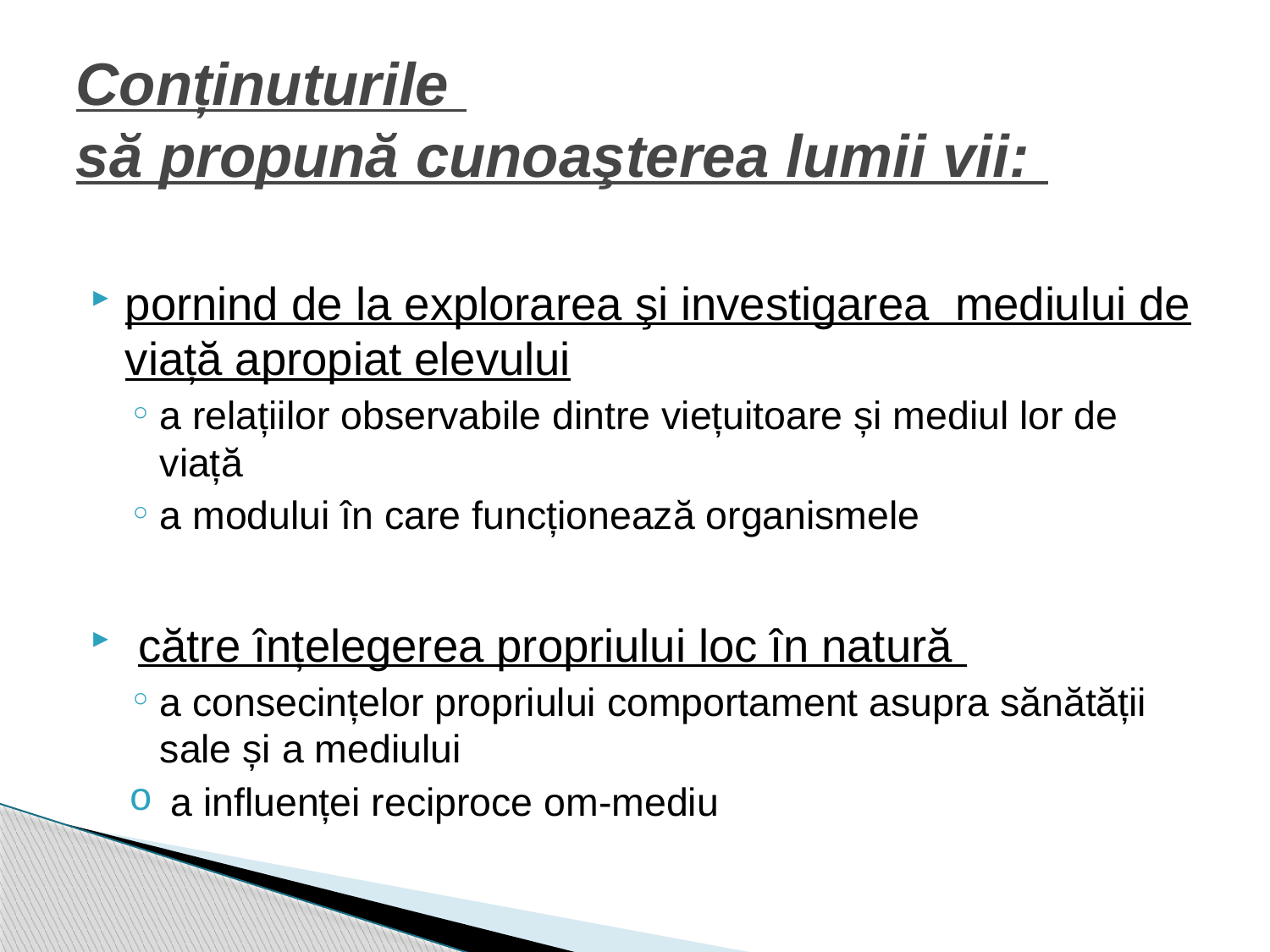

# Conținuturile să propună cunoaşterea lumii vii:

pornind de la explorarea şi investigarea  mediului de viață apropiat elevului
a relațiilor observabile dintre viețuitoare și mediul lor de viață
a modului în care funcționează organismele

 către înțelegerea propriului loc în natură
a consecințelor propriului comportament asupra sănătății sale și a mediului
 a influenței reciproce om-mediu